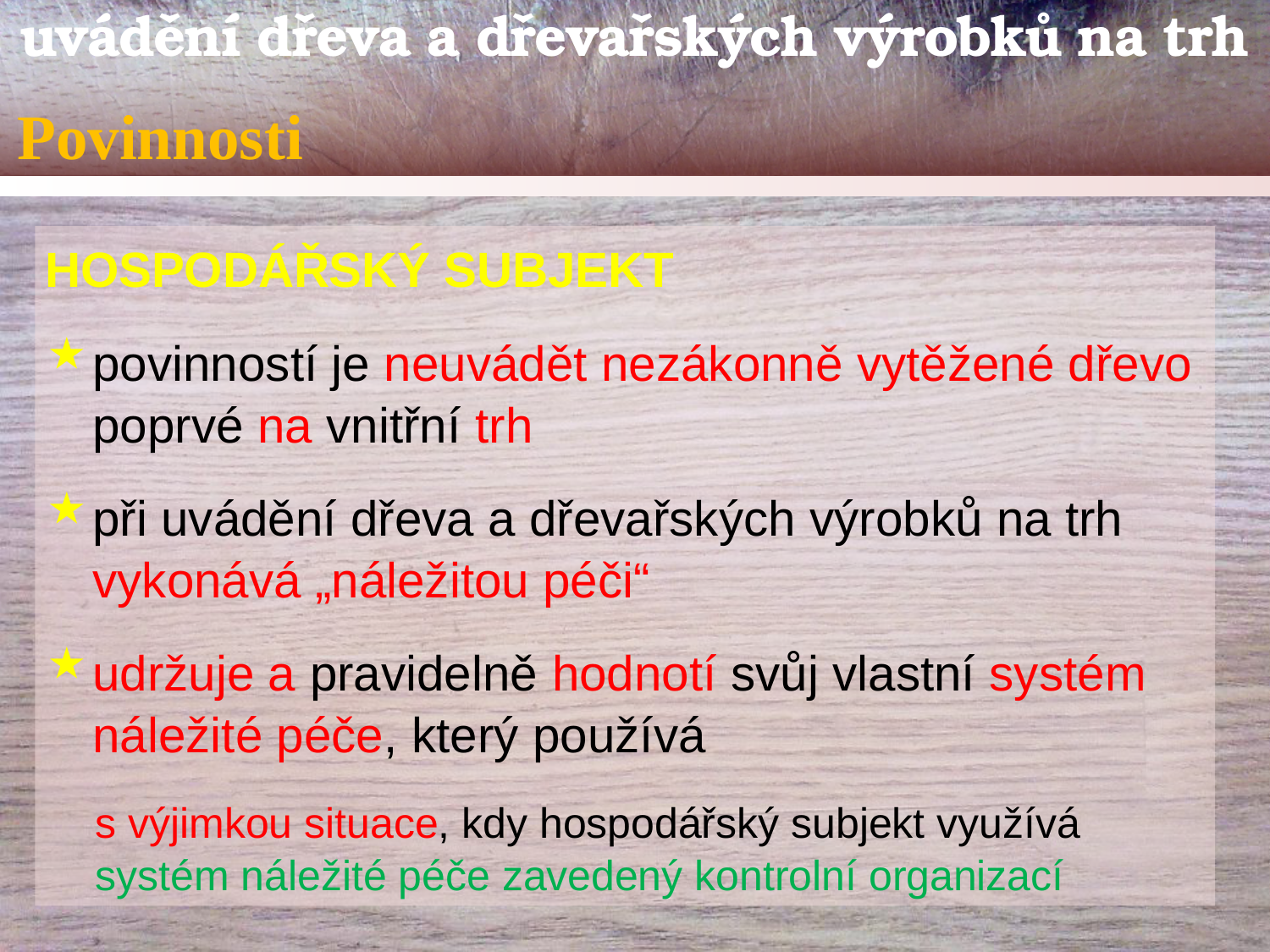

# Povinnosti
HOSPODÁŘSKÝ SUBJEKT
povinností je neuvádět nezákonně vytěžené dřevo poprvé na vnitřní trh
při uvádění dřeva a dřevařských výrobků na trh vykonává „náležitou péči“
udržuje a pravidelně hodnotí svůj vlastní systém náležité péče, který používá
s výjimkou situace, kdy hospodářský subjekt využívá systém náležité péče zavedený kontrolní organizací

Kontrolní organizace:
nyní v EU jen 2: Consorzio Servizi Legno-Sughero, působnost – Italská republika
a NEPCon, se sídlem v Dánsku, působnost – všechny země EU mimo IR